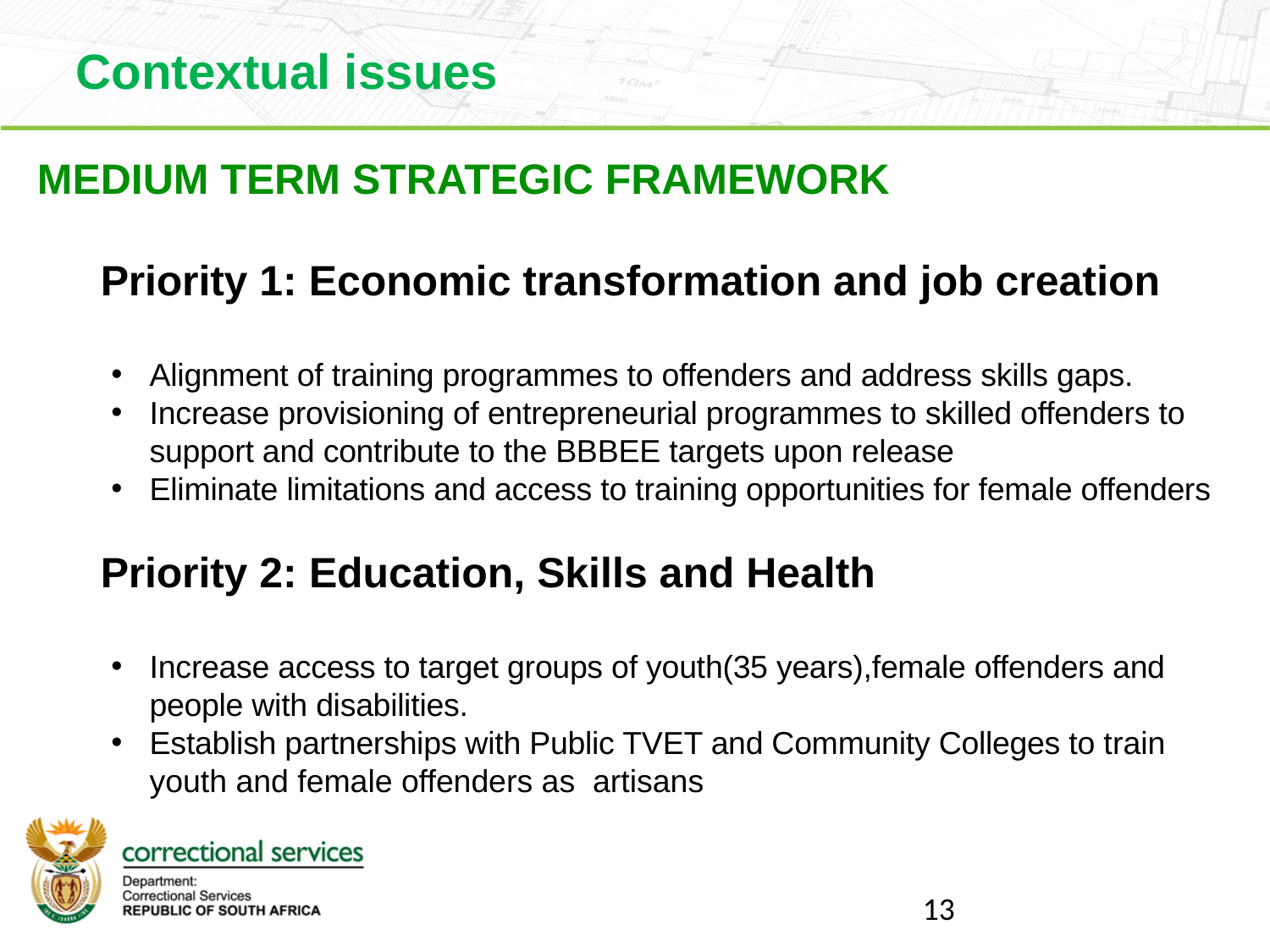

Contextual issues
MEDIUM TERM STRATEGIC FRAMEWORK

Priority 1: Economic transformation and job creation

Alignment of training programmes to offenders and address skills gaps.
Increase provisioning of entrepreneurial programmes to skilled offenders to support and contribute to the BBBEE targets upon release
Eliminate limitations and access to training opportunities for female offenders

Priority 2: Education, Skills and Health

Increase access to target groups of youth(35 years),female offenders and  people with disabilities.
Establish partnerships with Public TVET and Community Colleges to train youth and female offenders as  artisans
13